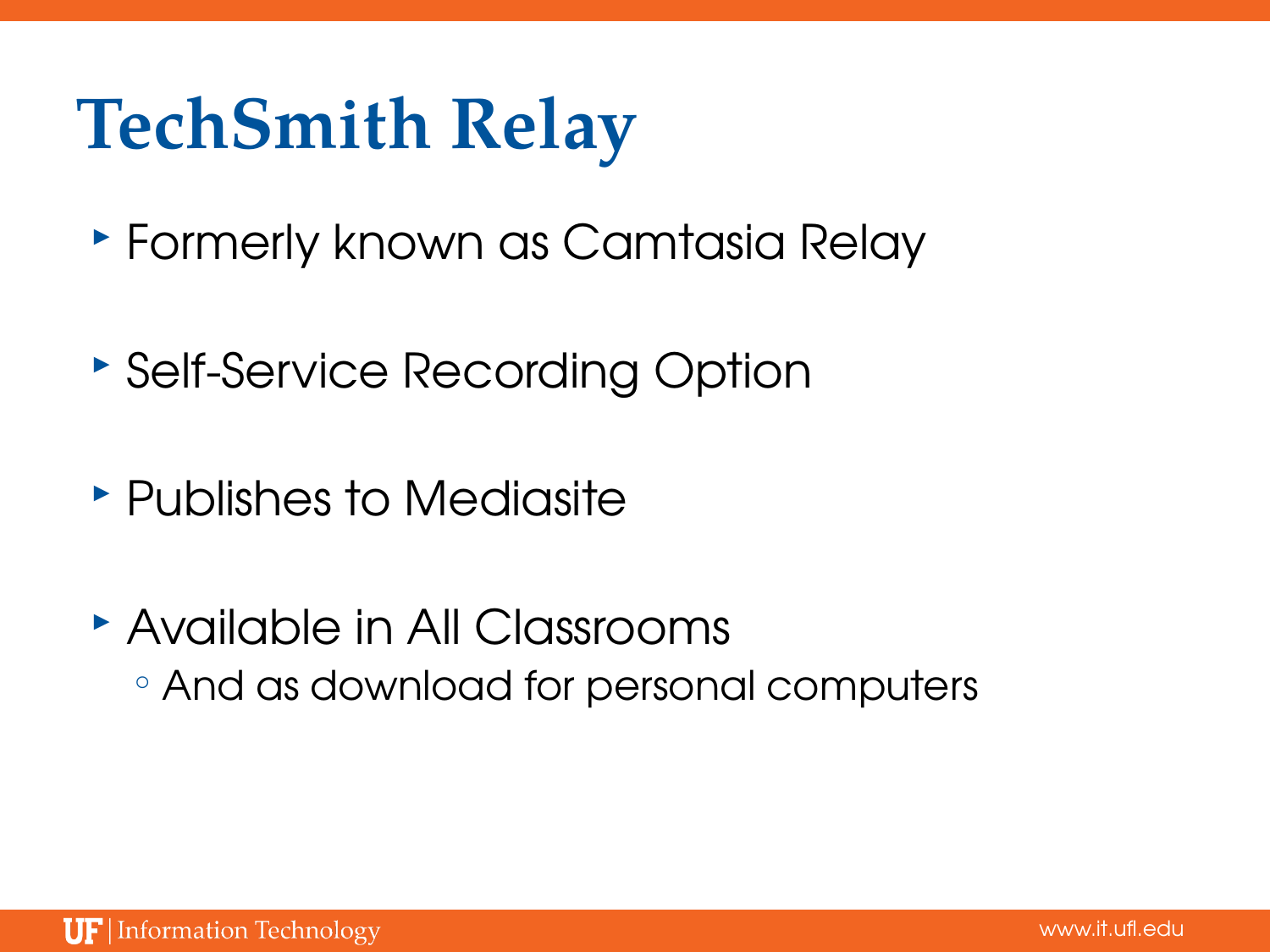

# TechSmith Relay
Formerly known as Camtasia Relay

Self-Service Recording Option

Publishes to Mediasite

Available in All Classrooms
And as download for personal computers